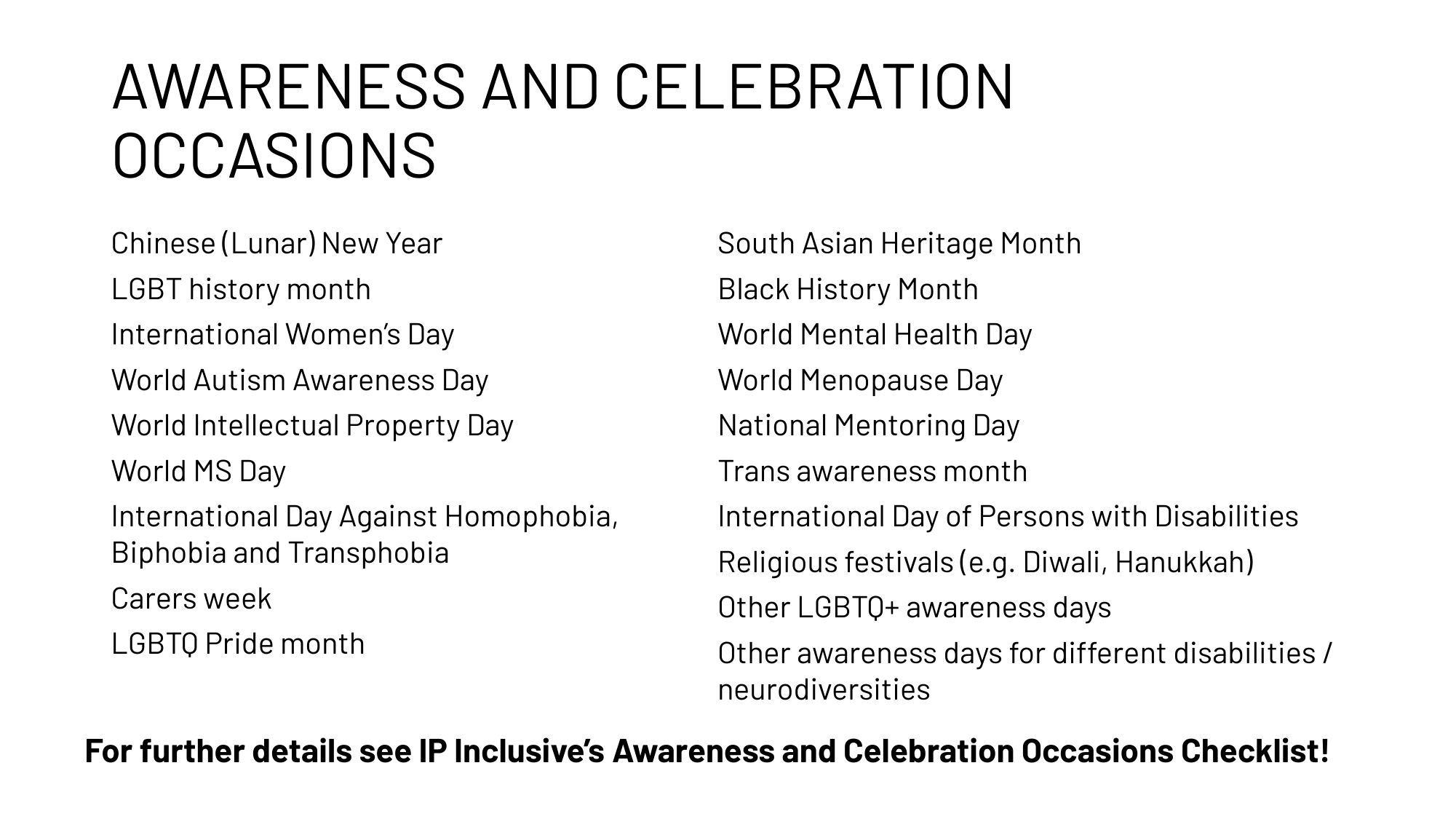

# AWARENESS AND CELEBRATION OCCASIONS
Chinese (Lunar) New Year
LGBT history month
International Women’s Day
World Autism Awareness Day
World Intellectual Property Day
World MS Day
International Day Against Homophobia, Biphobia and Transphobia
Carers week
LGBTQ Pride month

South Asian Heritage Month
Black History Month
World Mental Health Day
World Menopause Day
National Mentoring Day
Trans awareness month
International Day of Persons with Disabilities
Religious festivals (e.g. Diwali, Hanukkah)
Other LGBTQ+ awareness days
Other awareness days for different disabilities / neurodiversities

For further details see IP Inclusive’s Awareness and Celebration Occasions Checklist!